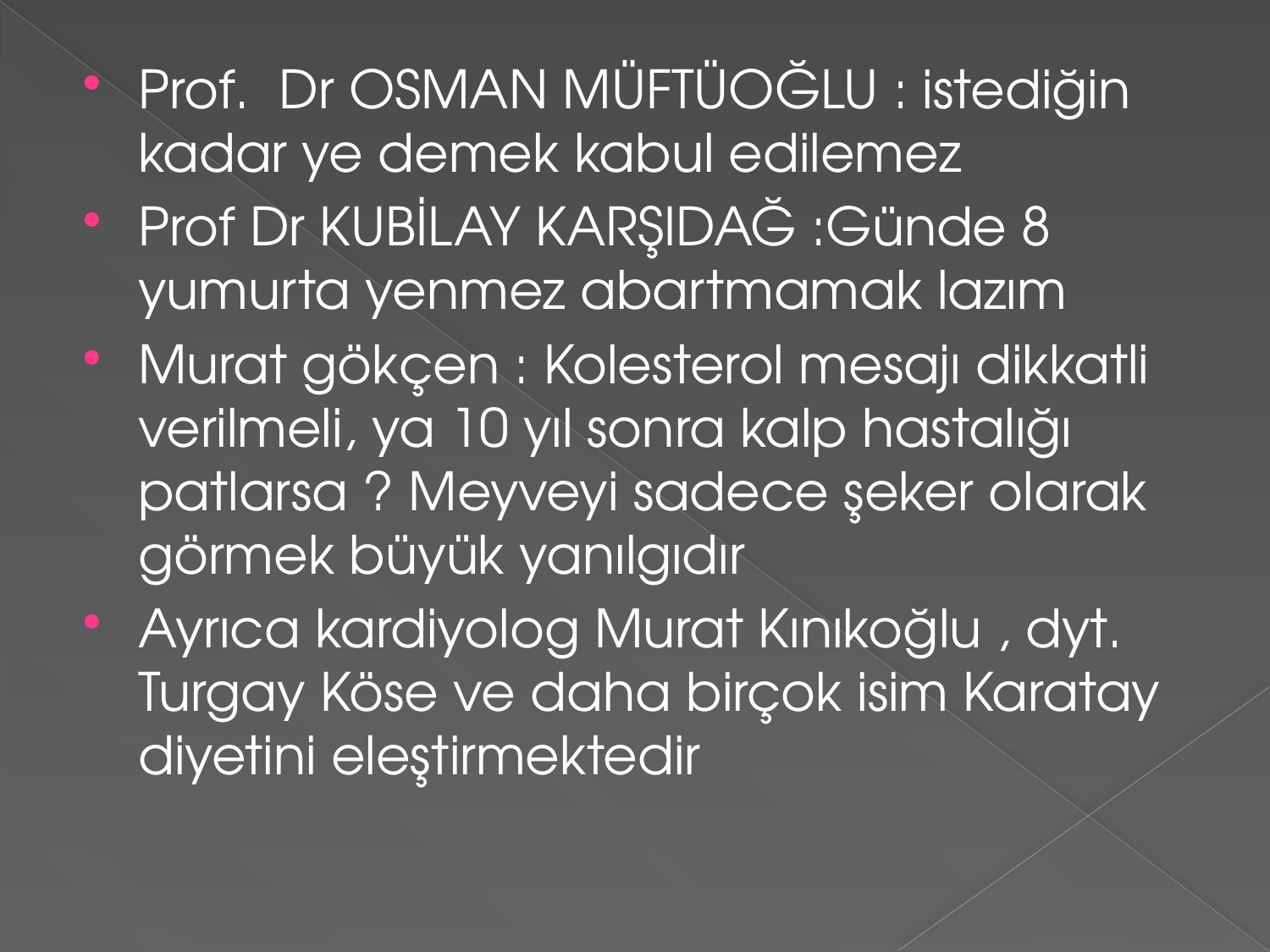

#
Prof.  Dr OSMAN MÜFTÜOĞLU : istediğin kadar ye demek kabul edilemez
Prof Dr KUBİLAY KARŞIDAĞ :Günde 8 yumurta yenmez abartmamak lazım
Murat gökçen : Kolesterol mesajı dikkatli verilmeli, ya 10 yıl sonra kalp hastalığı patlarsa ? Meyveyi sadece şeker olarak görmek büyük yanılgıdır
Ayrıca kardiyolog Murat Kınıkoğlu , dyt. Turgay Köse ve daha birçok isim Karatay diyetini eleştirmektedir